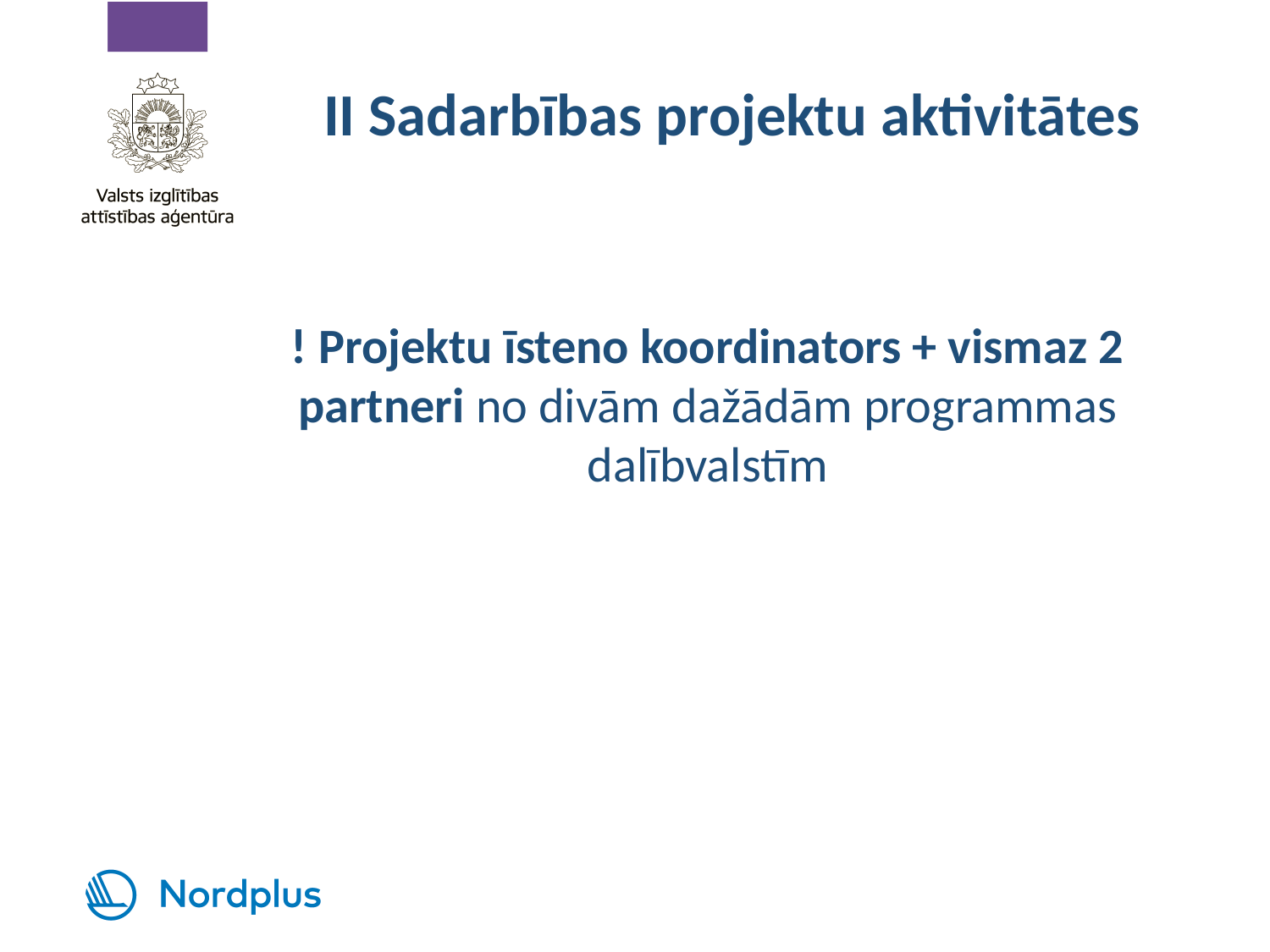

# II Sadarbības projektu aktivitātes
! Projektu īsteno koordinators + vismaz 2 partneri no divām dažādām programmas dalībvalstīm